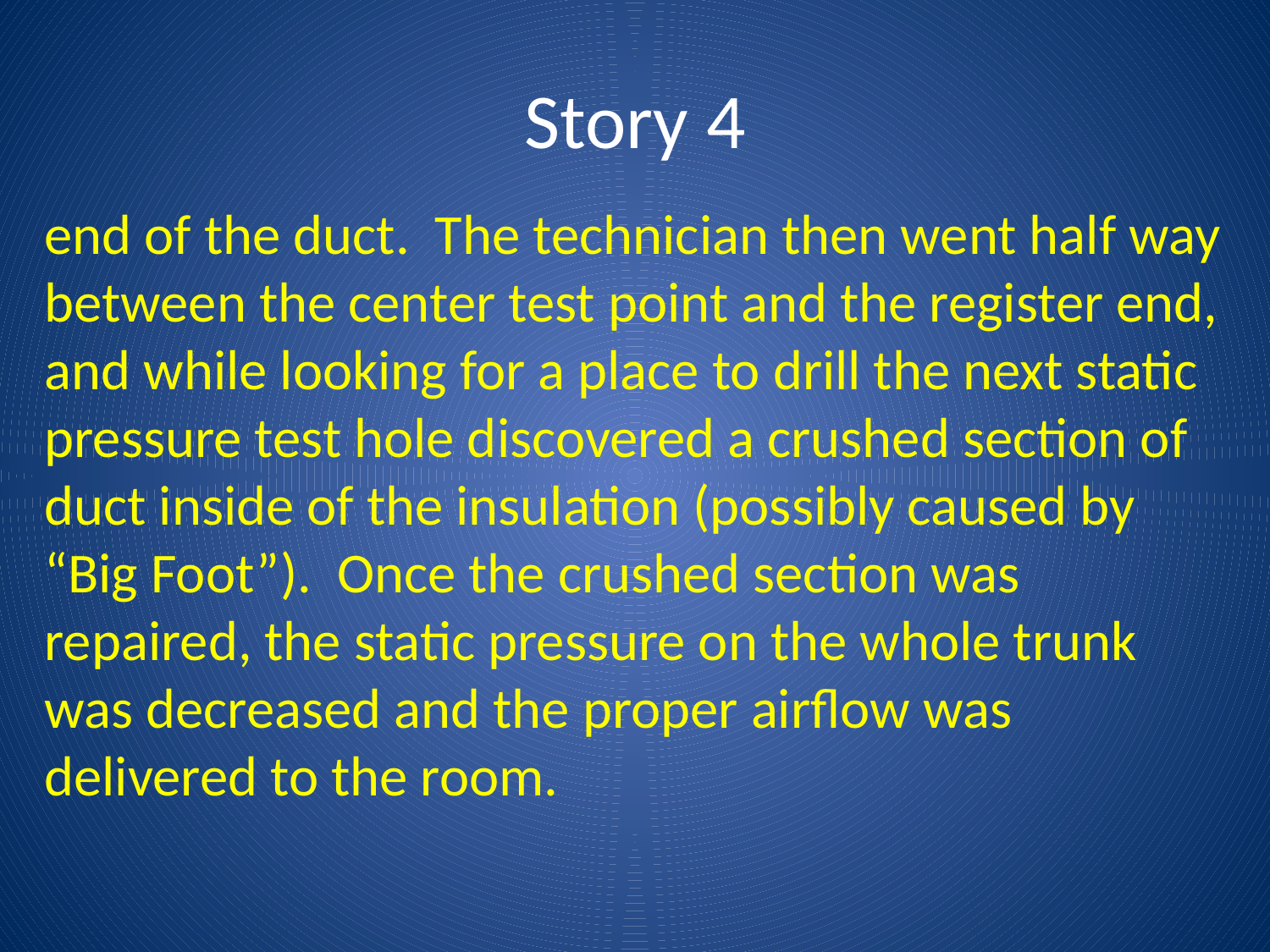

# Story 4
end of the duct.  The technician then went half way between the center test point and the register end, and while looking for a place to drill the next static pressure test hole discovered a crushed section of duct inside of the insulation (possibly caused by “Big Foot”).  Once the crushed section was repaired, the static pressure on the whole trunk was decreased and the proper airflow was delivered to the room.